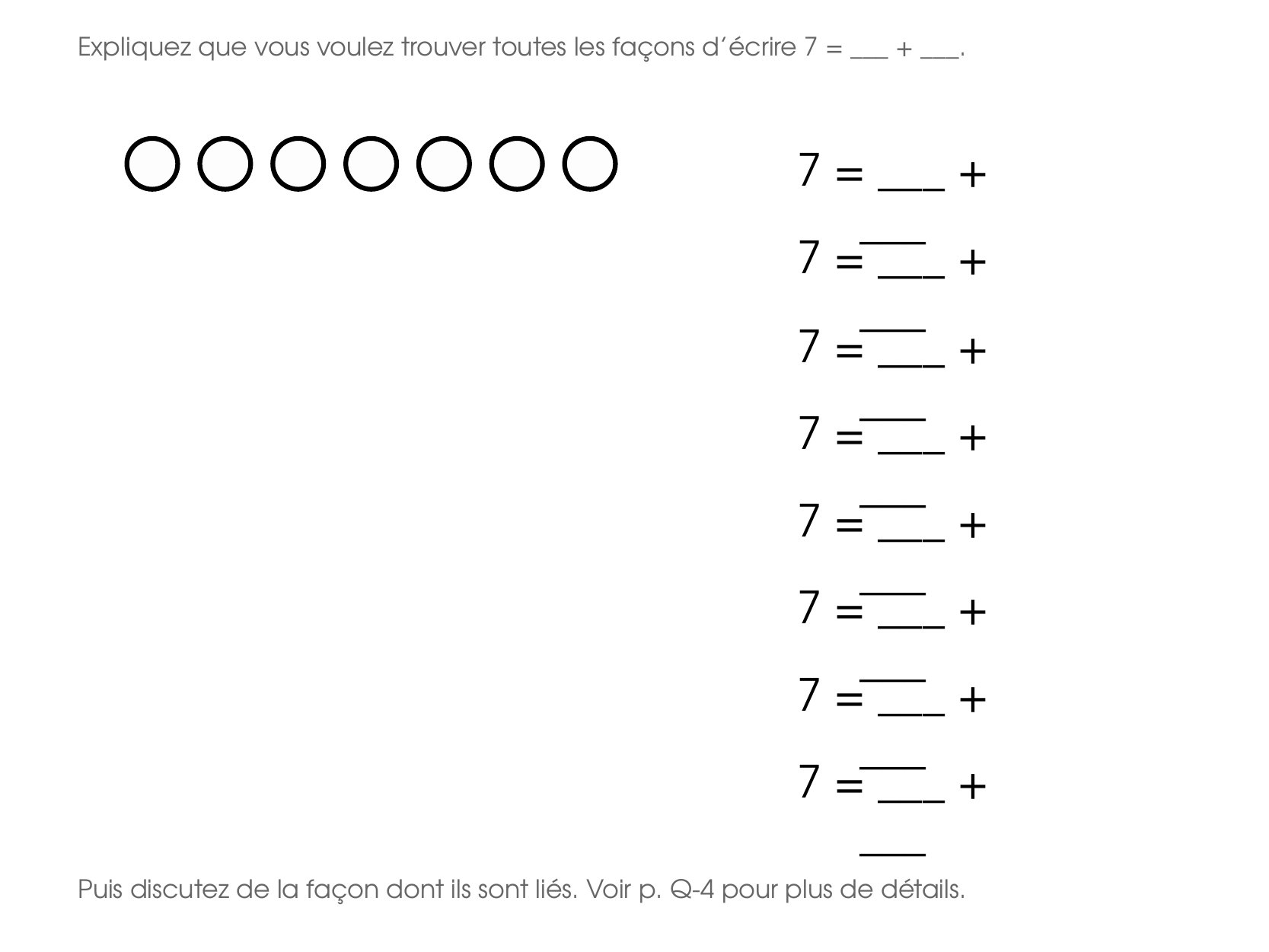

Expliquez que vous voulez trouver toutes les façons d’écrire 7 = ___ + ___.
7 = ___ + ___
7 = ___ + ___
7 = ___ + ___
7 = ___ + ___
7 = ___ + ___
7 = ___ + ___
7 = ___ + ___
7 = ___ + ___

Puis discutez de la façon dont ils sont liés. Voir p. Q-4 pour plus de détails.